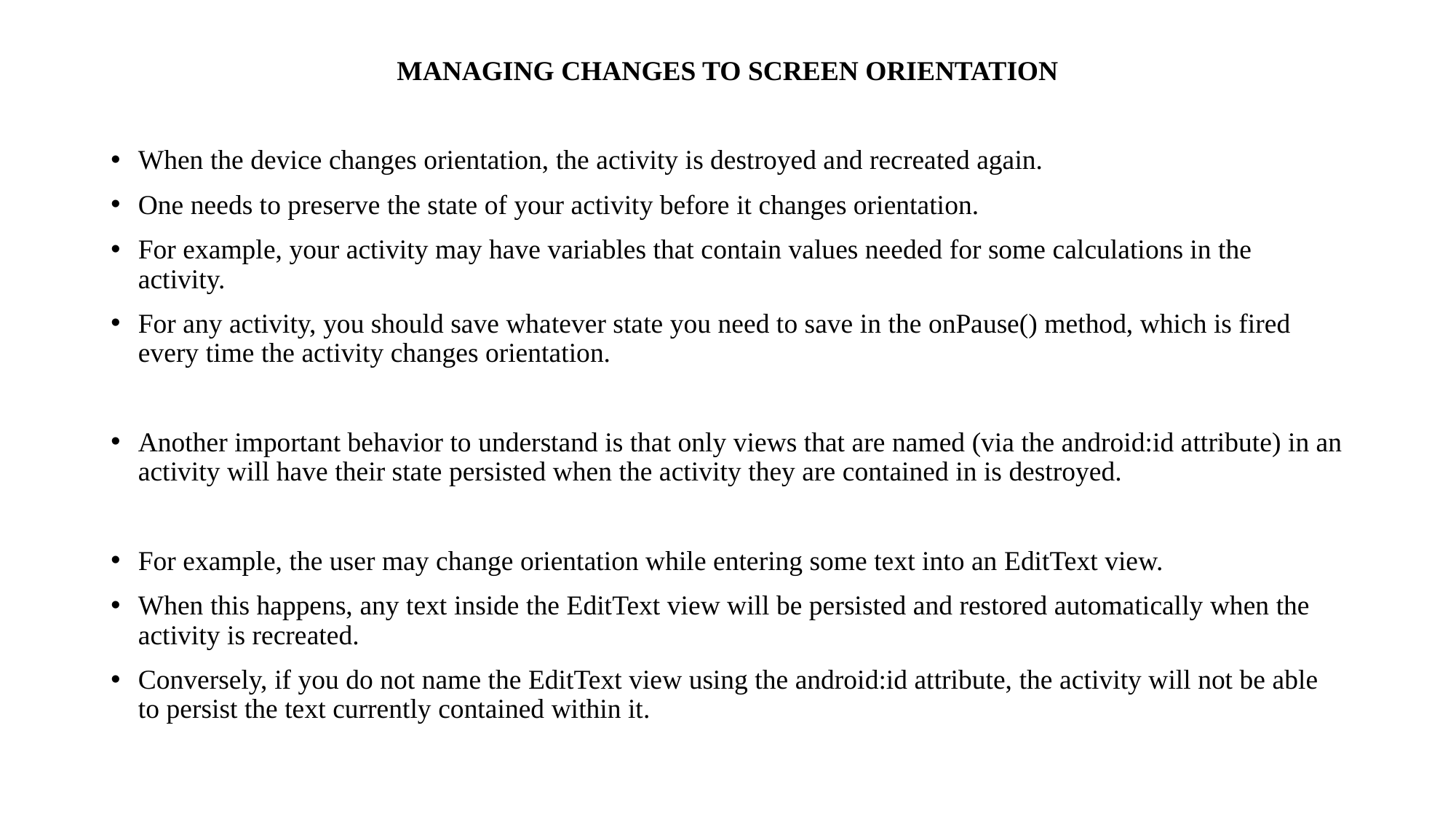

MANAGING CHANGES TO SCREEN ORIENTATION

When the device changes orientation, the activity is destroyed and recreated again.
One needs to preserve the state of your activity before it changes orientation.
For example, your activity may have variables that contain values needed for some calculations in the activity.
For any activity, you should save whatever state you need to save in the onPause() method, which is fired every time the activity changes orientation.

Another important behavior to understand is that only views that are named (via the android:id attribute) in an activity will have their state persisted when the activity they are contained in is destroyed.

For example, the user may change orientation while entering some text into an EditText view.
When this happens, any text inside the EditText view will be persisted and restored automatically when the activity is recreated.
Conversely, if you do not name the EditText view using the android:id attribute, the activity will not be able to persist the text currently contained within it.